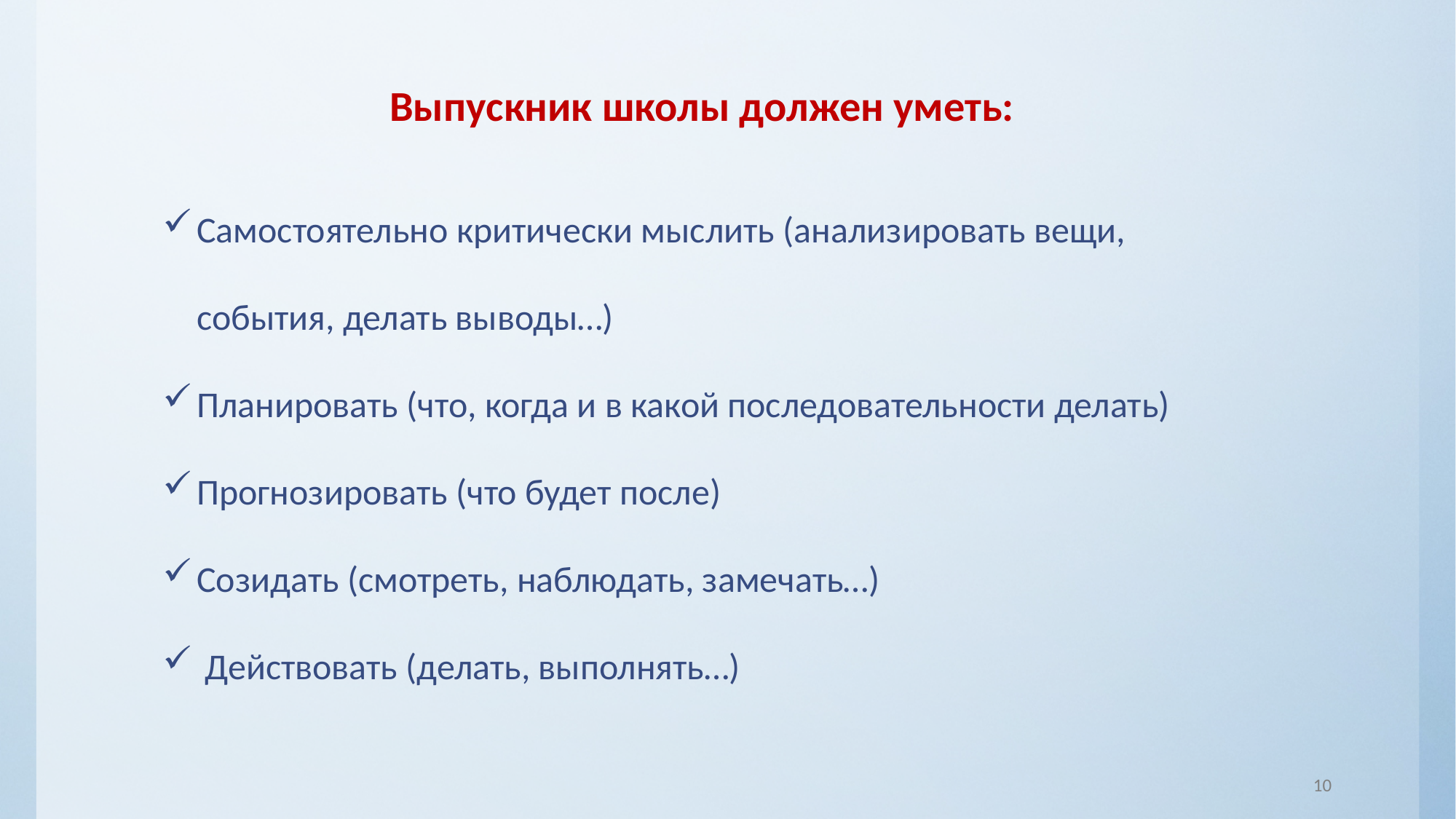

Выпускник школы должен уметь:

Самостоятельно критически мыслить (анализировать вещи, события, делать выводы…)
Планировать (что, когда и в какой последовательности делать)
Прогнозировать (что будет после)
Созидать (смотреть, наблюдать, замечать…)
 Действовать (делать, выполнять…)
10